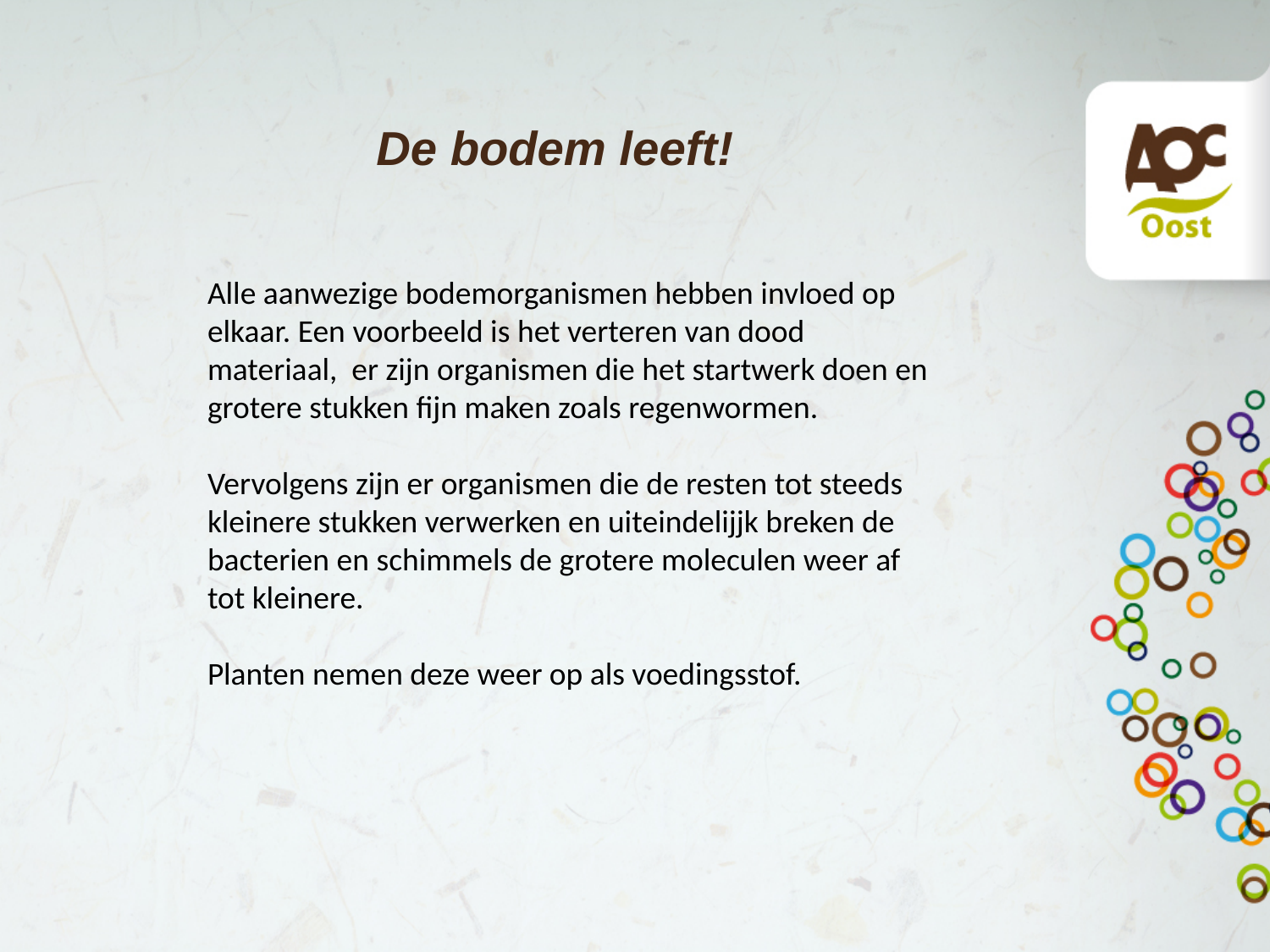

# De bodem leeft!
Alle aanwezige bodemorganismen hebben invloed op elkaar. Een voorbeeld is het verteren van dood materiaal,  er zijn organismen die het startwerk doen en grotere stukken fijn maken zoals regenwormen.

Vervolgens zijn er organismen die de resten tot steeds kleinere stukken verwerken en uiteindelijjk breken de bacterien en schimmels de grotere moleculen weer af tot kleinere.

Planten nemen deze weer op als voedingsstof.